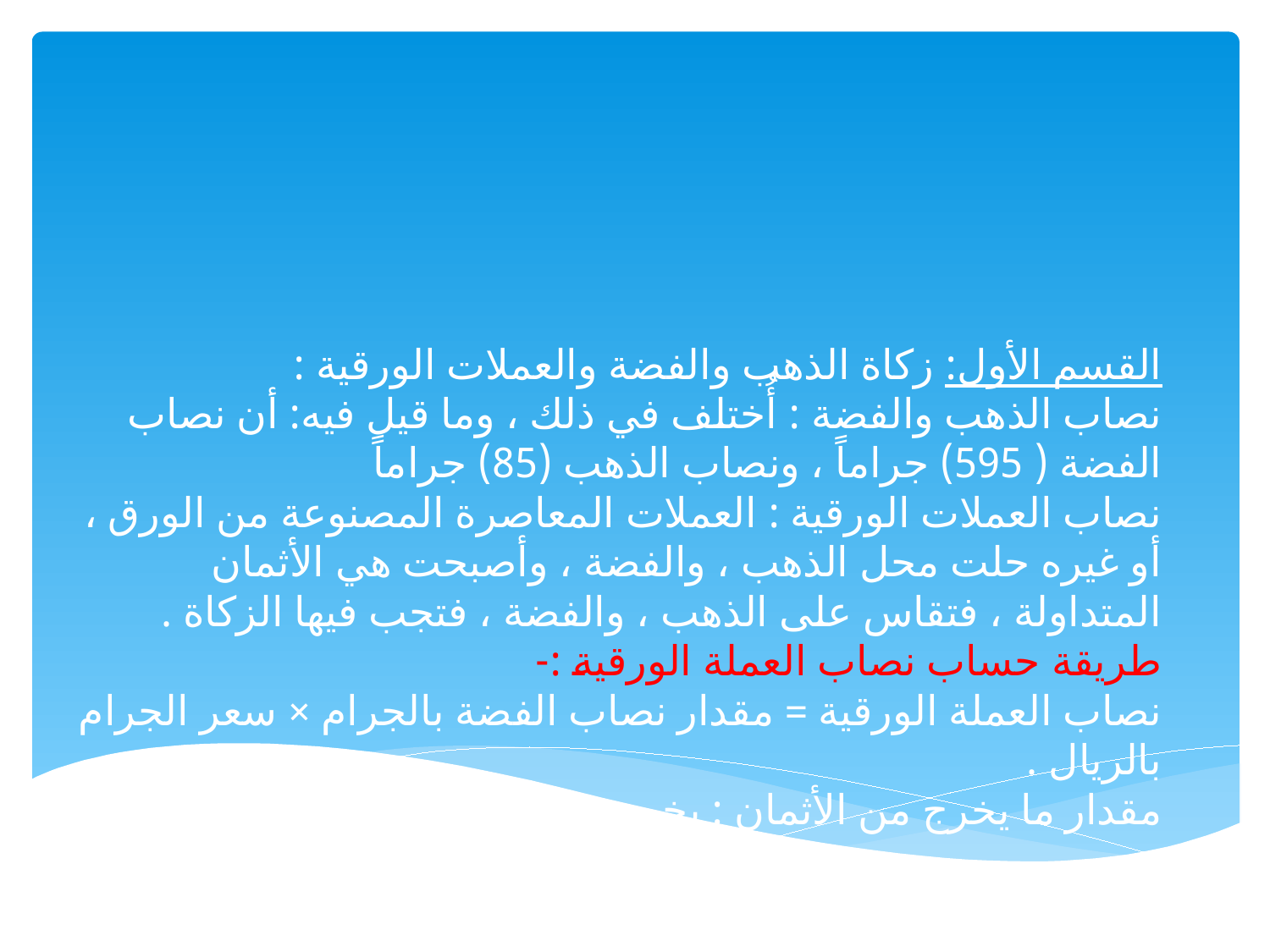

# القسم الأول: زكاة الذهب والفضة والعملات الورقية : نصاب الذهب والفضة : أُختلف في ذلك ، وما قيل فيه: أن نصاب الفضة ( 595) جراماً ، ونصاب الذهب (85) جراماً نصاب العملات الورقية : العملات المعاصرة المصنوعة من الورق ، أو غيره حلت محل الذهب ، والفضة ، وأصبحت هي الأثمان المتداولة ، فتقاس على الذهب ، والفضة ، فتجب فيها الزكاة . طريقة حساب نصاب العملة الورقية :- نصاب العملة الورقية = مقدار نصاب الفضة بالجرام × سعر الجرام بالريال . مقدار ما يخرج من الأثمان : يخرج منها (2.5٪)